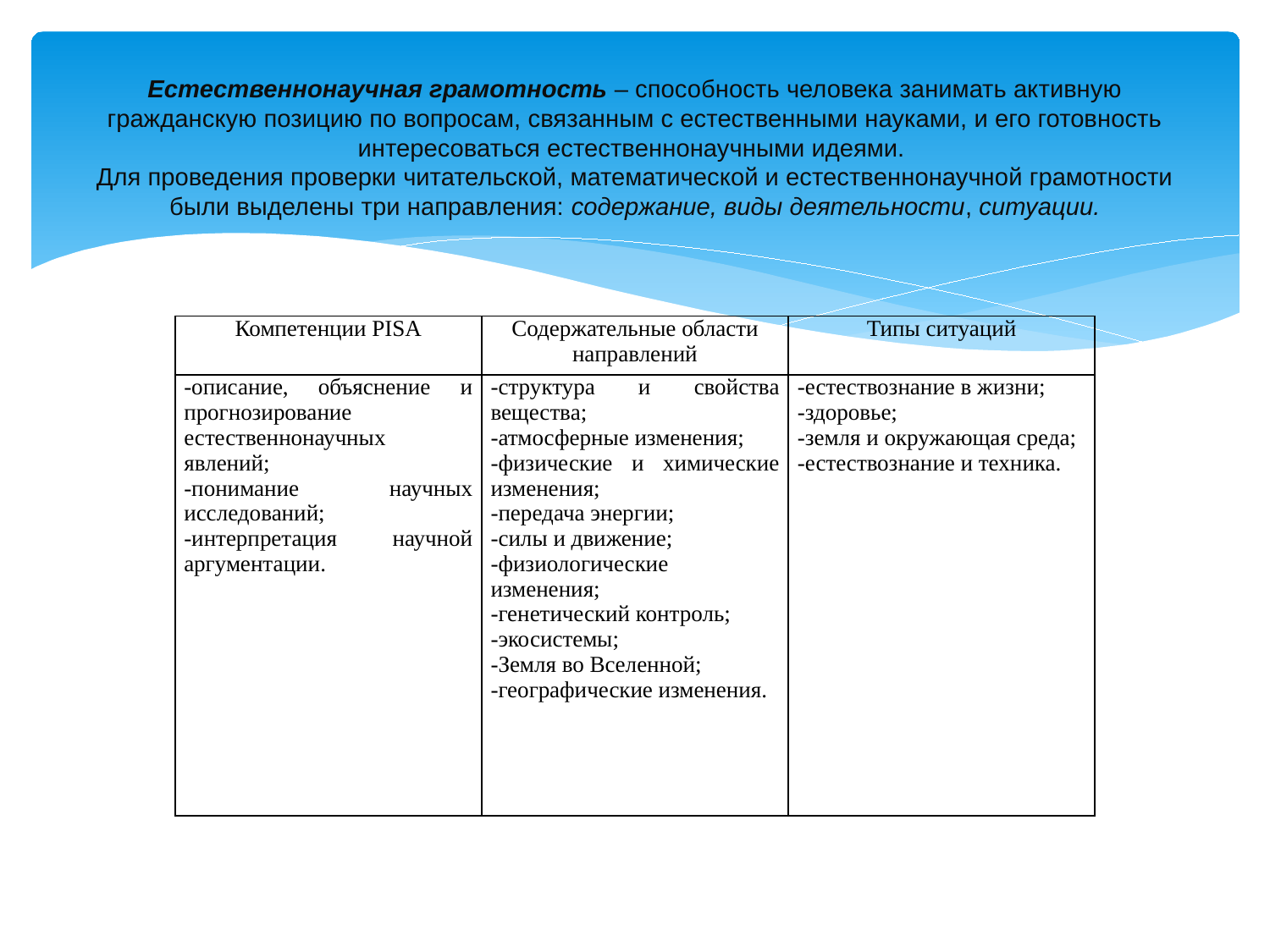

# Естественнонаучная грамотность – способность человека занимать активную гражданскую позицию по вопросам, связанным с естественными науками, и его готовность интересоваться естественнонаучными идеями. Для проведения проверки читательской, математической и естественнонаучной грамотности были выделены три направления: содержание, виды деятельности, ситуации.
| Компетенции PISA | Содержательные области направлений | Типы ситуаций |
| --- | --- | --- |
| -описание, объяснение и прогнозирование естественнонаучных явлений; -понимание научных исследований; -интерпретация научной аргументации. | -структура и свойства вещества; -атмосферные изменения; -физические и химические изменения; -передача энергии; -силы и движение; -физиологические изменения; -генетический контроль; -экосистемы; -Земля во Вселенной; -географические изменения. | -естествознание в жизни; -здоровье; -земля и окружающая среда; -естествознание и техника. |